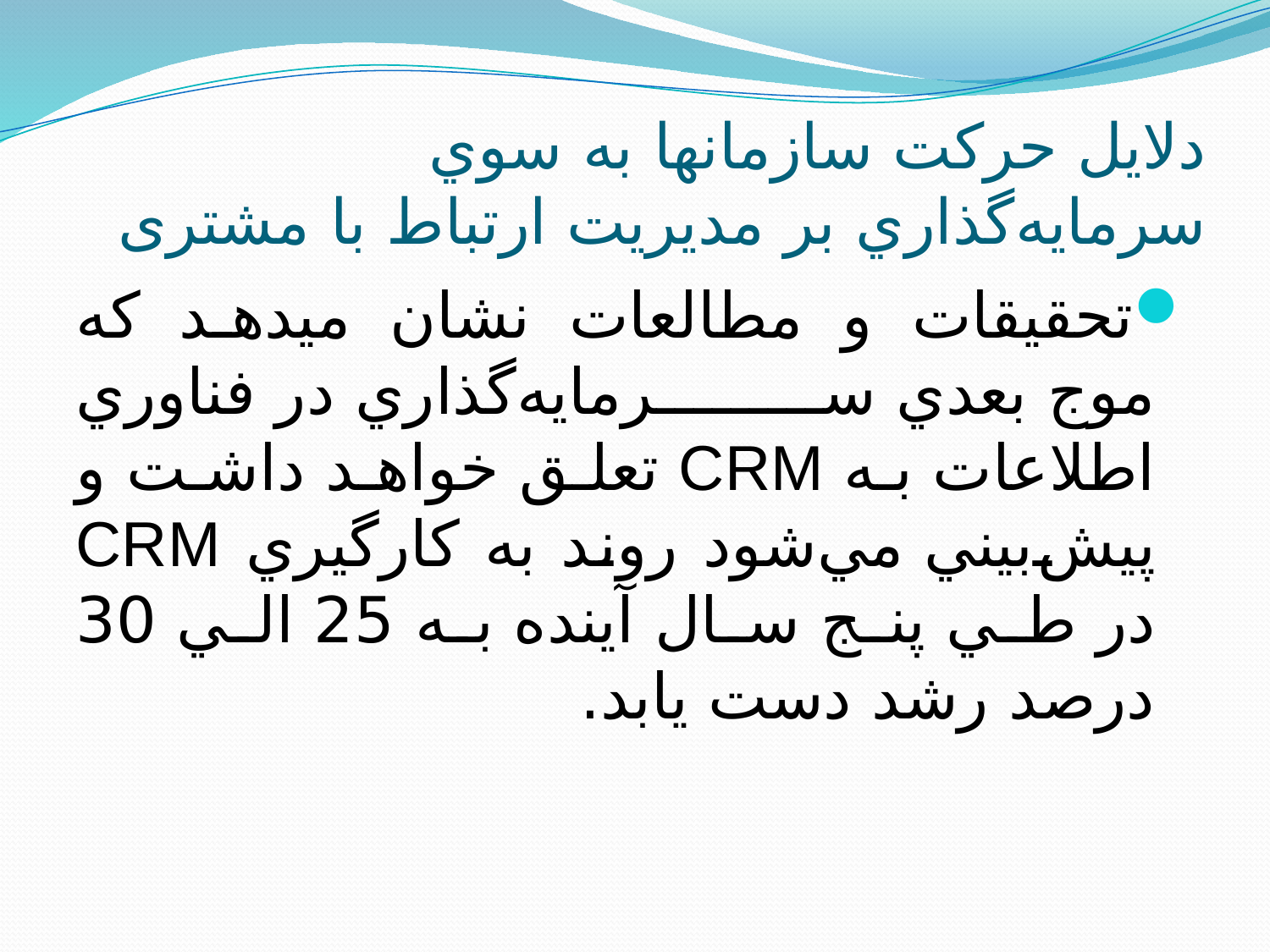

# دلايل حرکت سازمان‏ها به سوي سرمايه‌گذاري بر مديريت ارتباط با مشتری
تحقيقات و مطالعات نشان مي‏دهد که موج بعدي سرمايه‌گذاري در فناوري اطلاعات به CRM تعلق خواهد داشت و پيش‌بيني مي‌شود روند به کارگيري CRM در طي پنج سال آينده به 25 الي 30 درصد رشد دست يابد.